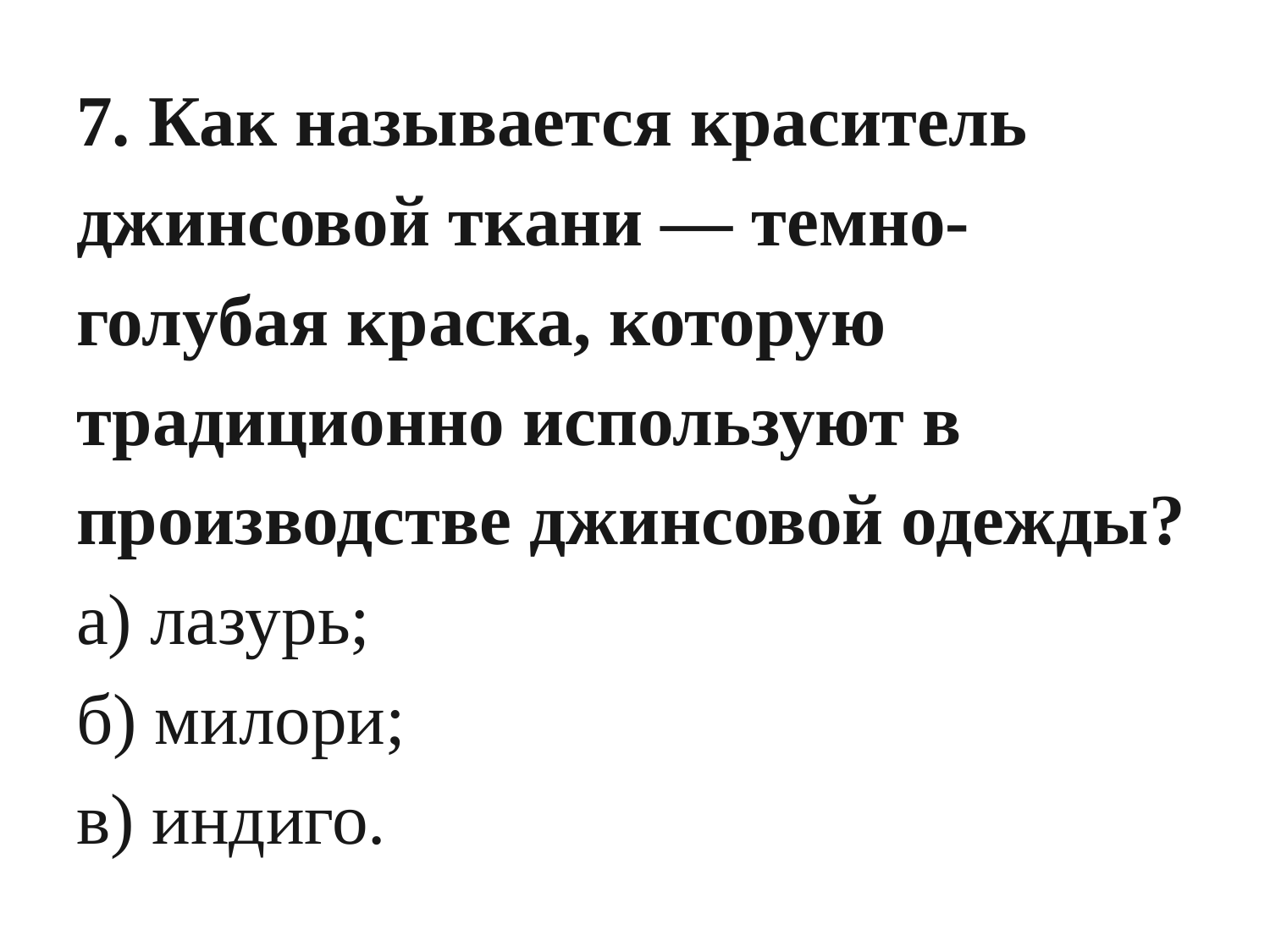

# 7. Как называется краситель джинсовой ткани — темно-голубая краска, которую традиционно используют в производстве джинсовой одежды? а) лазурь; б) милори; в) индиго.